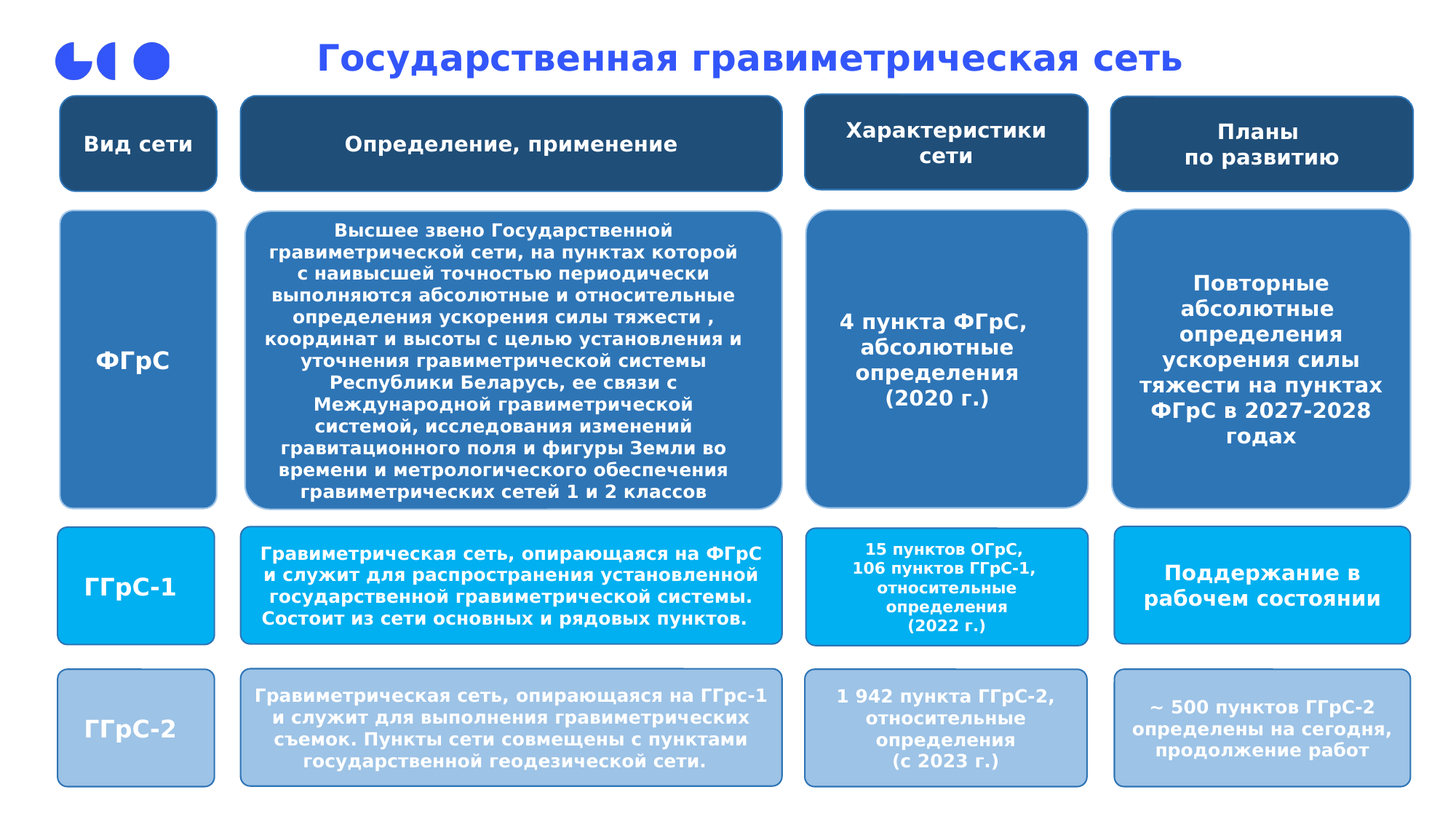

# Государственная гравиметрическая сеть
Характеристики сети
Определение, применение
Вид сети
Планы
по развитию
Повторные абсолютные  определения ускорения силы тяжести на пунктах ФГрС в 2027-2028 годах
4 пункта ФГрС,
абсолютные определения
(2020 г.)
 ФГрС
Высшее звено Государственной гравиметрической сети, на пунктах которой с наивысшей точностью периодически выполняются абсолютные и относительные определения ускорения силы тяжести , координат и высоты с целью установления и уточнения гравиметрической системы Республики Беларусь, ее связи с Международной гравиметрической системой, исследования изменений гравитационного поля и фигуры Земли во времени и метрологического обеспечения гравиметрических сетей 1 и 2 классов
Поддержание в рабочем состоянии
Гравиметрическая сеть, опирающаяся на ФГрС и служит для распространения установленной государственной гравиметрической системы. Состоит из сети основных и рядовых пунктов.
 ГГрС-1
15 пунктов ОГрС,
106 пунктов ГГрС-1,
относительные определения
(2022 г.)
Гравиметрическая сеть, опирающаяся на ГГрс-1 и служит для выполнения гравиметрических съемок. Пункты сети совмещены с пунктами государственной геодезической сети.
 ГГрС-2
1 942 пункта ГГрС-2, относительные определения
(с 2023 г.)
~ 500 пунктов ГГрС-2 определены на сегодня, продолжение работ